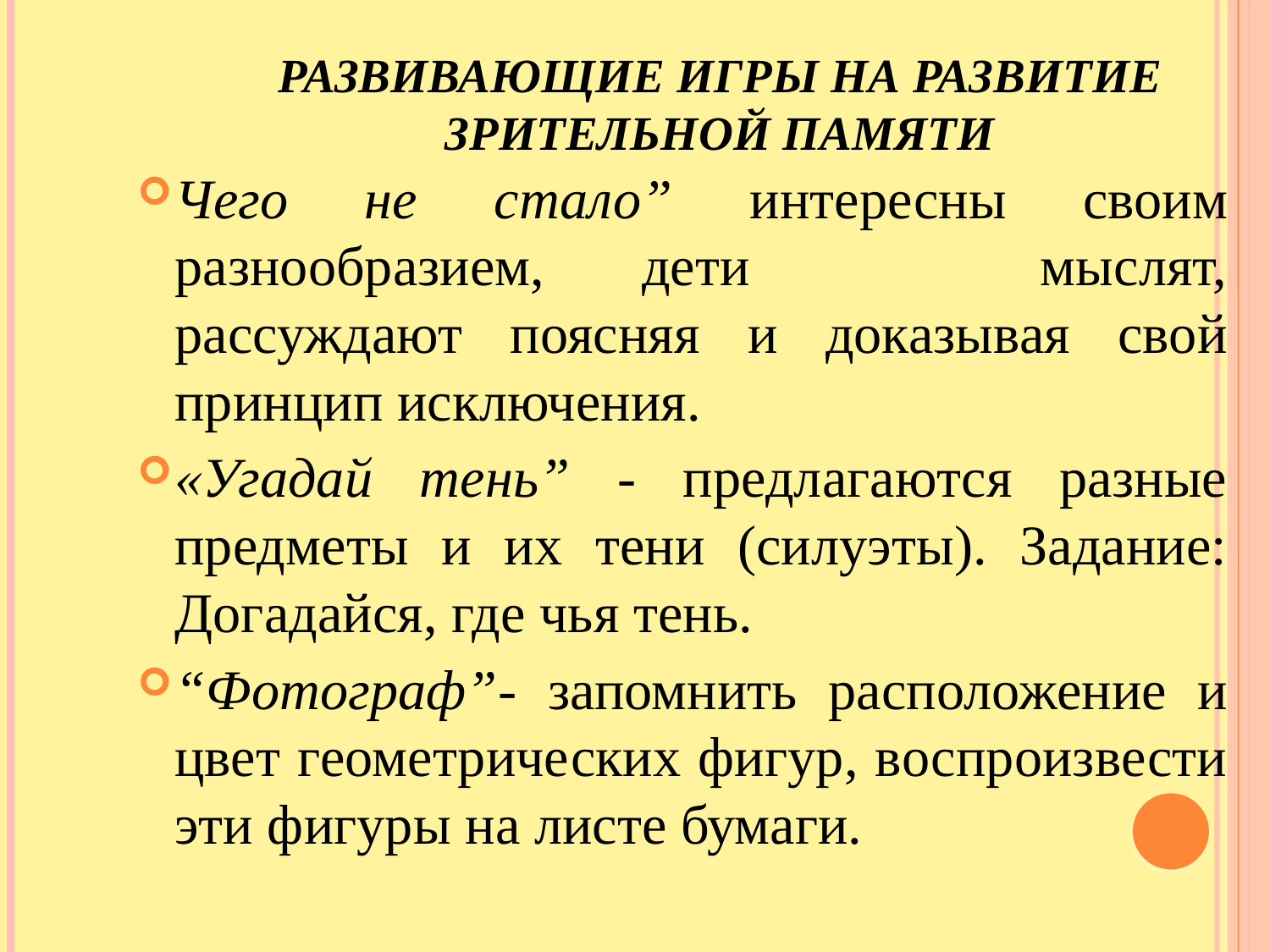

# Развивающие игры на развитие зрительной памяти
Чего не стало” интересны своим разнообразием,  дети      мыслят, рассуждают поясняя и доказывая свой принцип исключения.
«Угадай тень” - предлагаются разные предметы и их тени (силуэты). Задание: Догадайся, где чья тень.
“Фотограф”- запомнить расположение и цвет геометрических фигур, воспроизвести эти фигуры на листе бумаги.